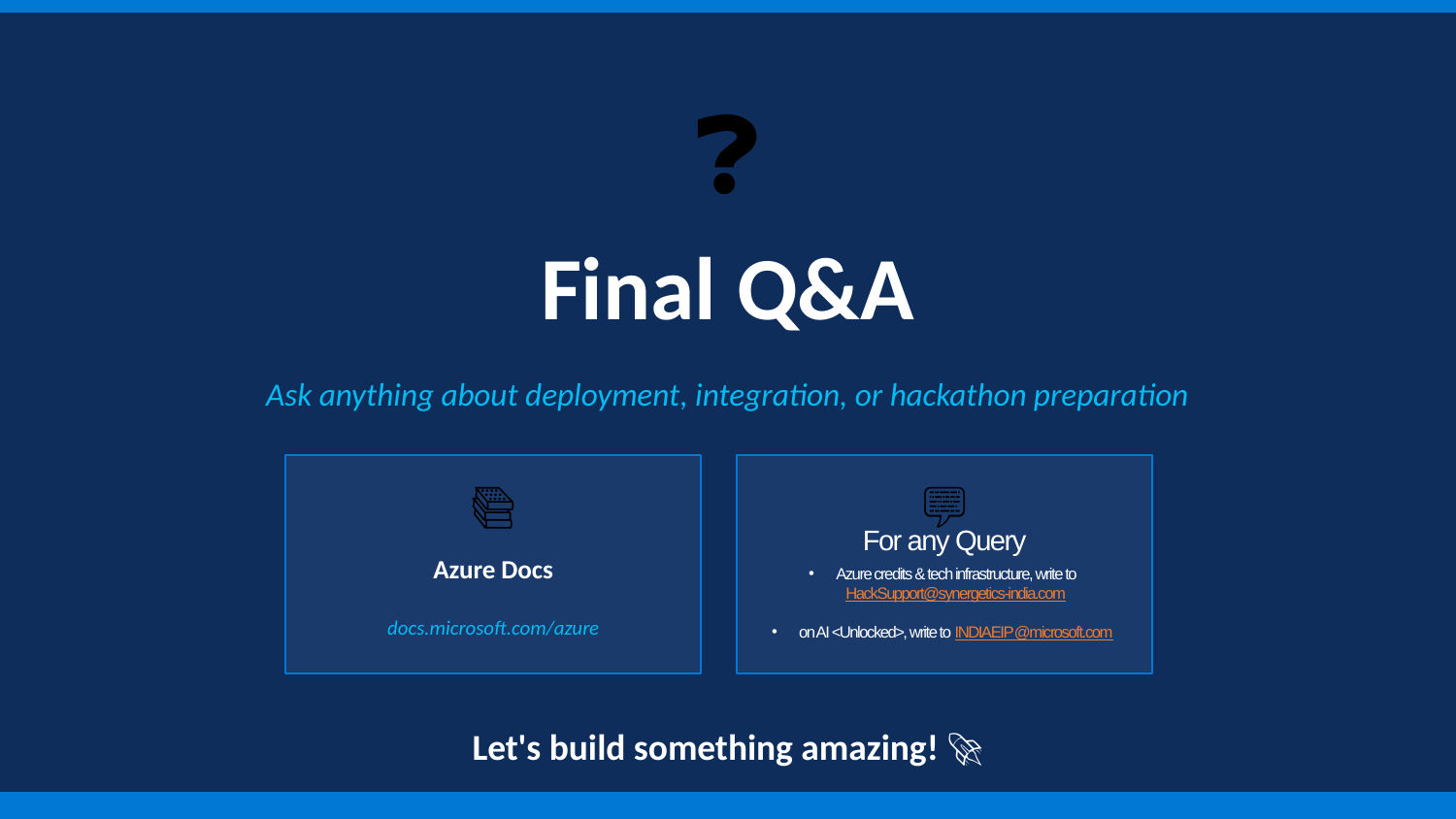

❓
Final Q&A
Ask anything about deployment, integration, or hackathon preparation

📚
💬
For any Query
Azure Docs
docs.microsoft.com/azure
Azure credits & tech infrastructure, write to HackSupport@synergetics-india.com

on AI <Unlocked>, write to INDIAEIP@microsoft.com

Let's build something amazing! 🚀